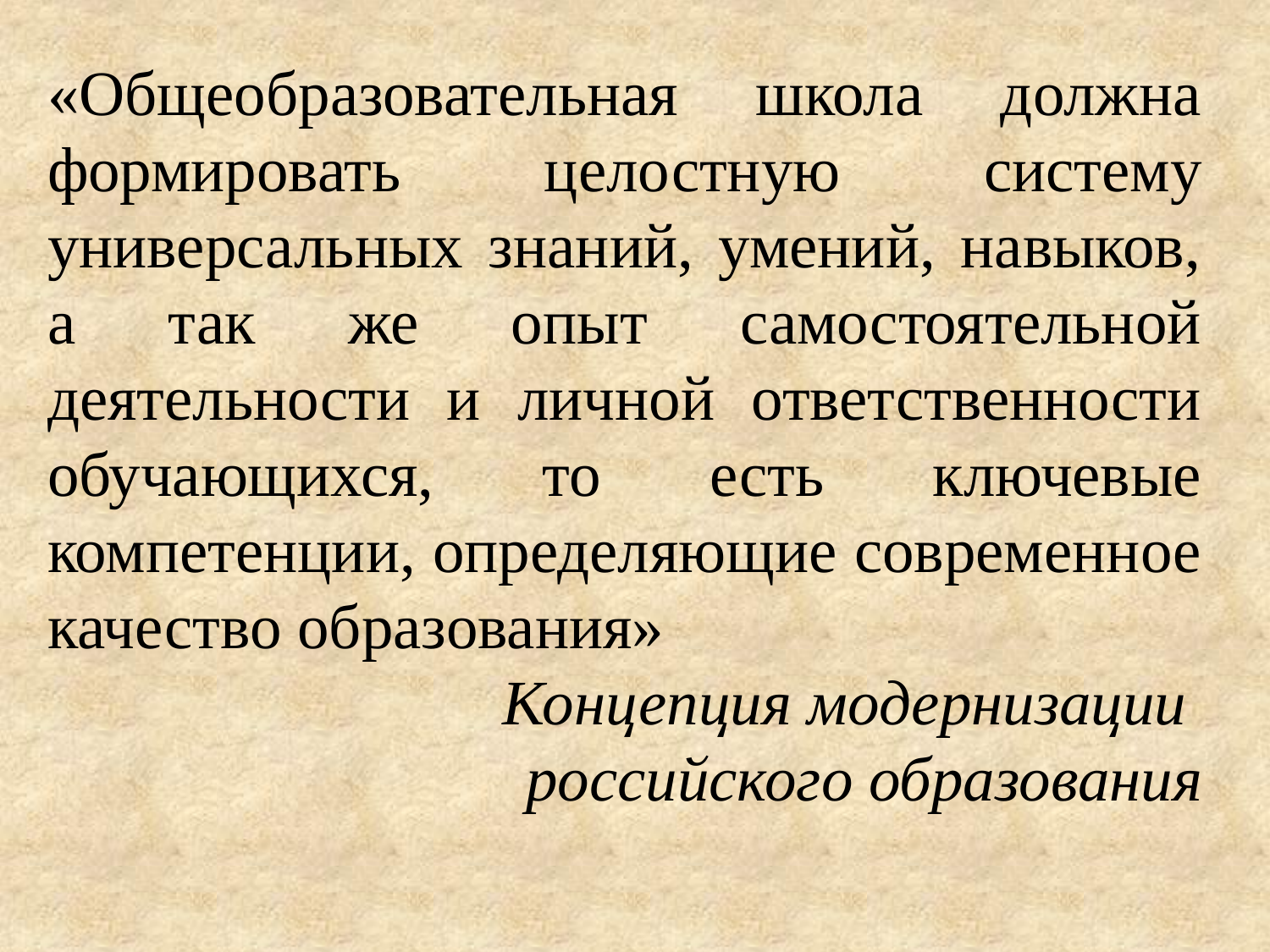

«Общеобразовательная школа должна формировать целостную систему универсальных знаний, умений, навыков, а так же опыт самостоятельной деятельности и личной ответственности обучающихся, то есть ключевые компетенции, определяющие современное качество образования»
Концепция модернизации
российского образования